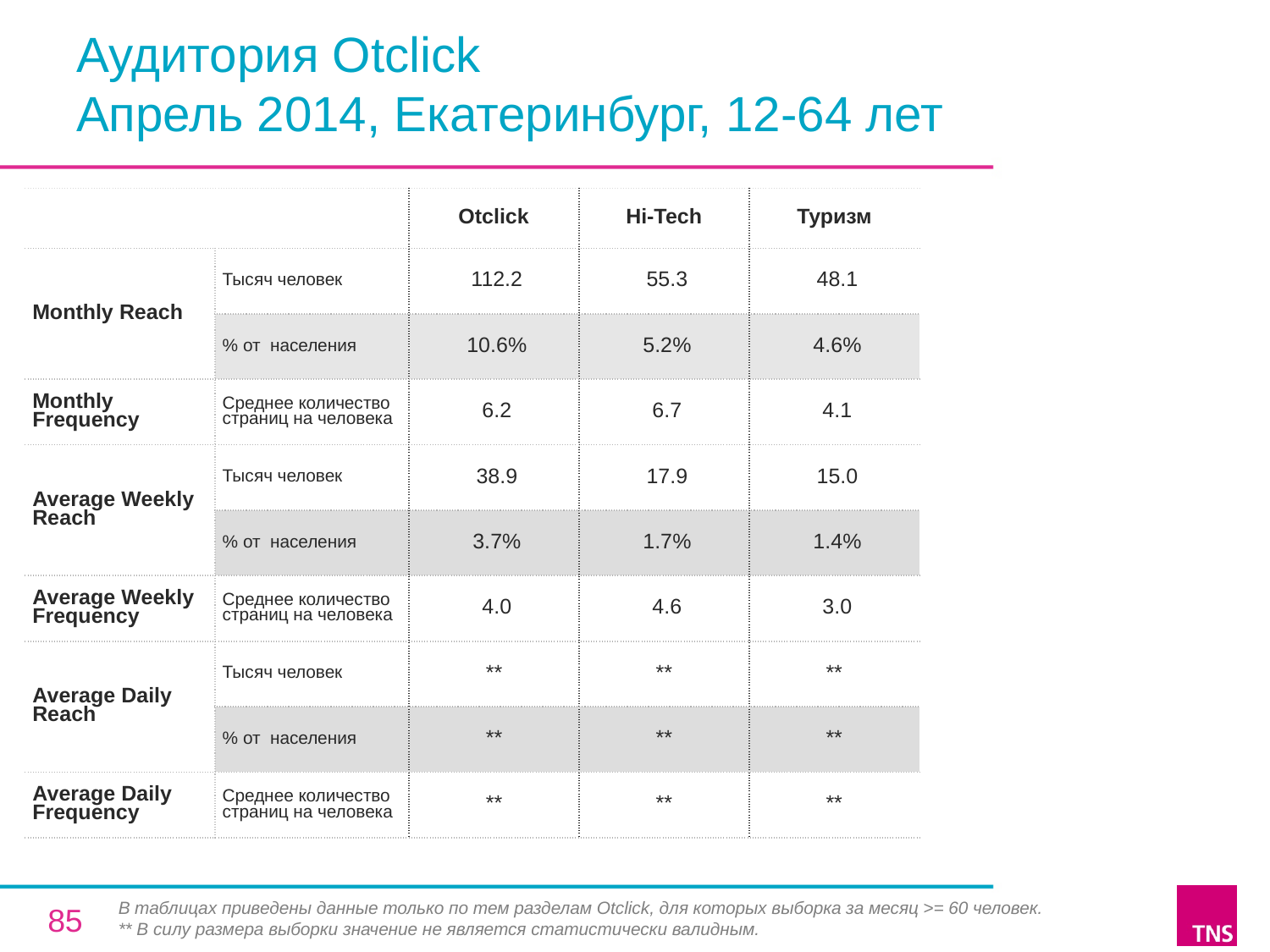

# Аудитория Otclick Апрель 2014, Екатеринбург, 12-64 лет
|  |  | Otclick | Hi-Tech | Туризм |
| --- | --- | --- | --- | --- |
| Monthly Reach | Тысяч человек | 112.2 | 55.3 | 48.1 |
|  | % от населения | 10.6% | 5.2% | 4.6% |
| Monthly Frequency | Среднее количество страниц на человека | 6.2 | 6.7 | 4.1 |
| Average Weekly Reach | Тысяч человек | 38.9 | 17.9 | 15.0 |
|  | % от населения | 3.7% | 1.7% | 1.4% |
| Average Weekly Frequency | Среднее количество страниц на человека | 4.0 | 4.6 | 3.0 |
| Average Daily Reach | Тысяч человек | \*\* | \*\* | \*\* |
|  | % от населения | \*\* | \*\* | \*\* |
| Average Daily Frequency | Среднее количество страниц на человека | \*\* | \*\* | \*\* |
В таблицах приведены данные только по тем разделам Otclick, для которых выборка за месяц >= 60 человек.
** В силу размера выборки значение не является статистически валидным.
85